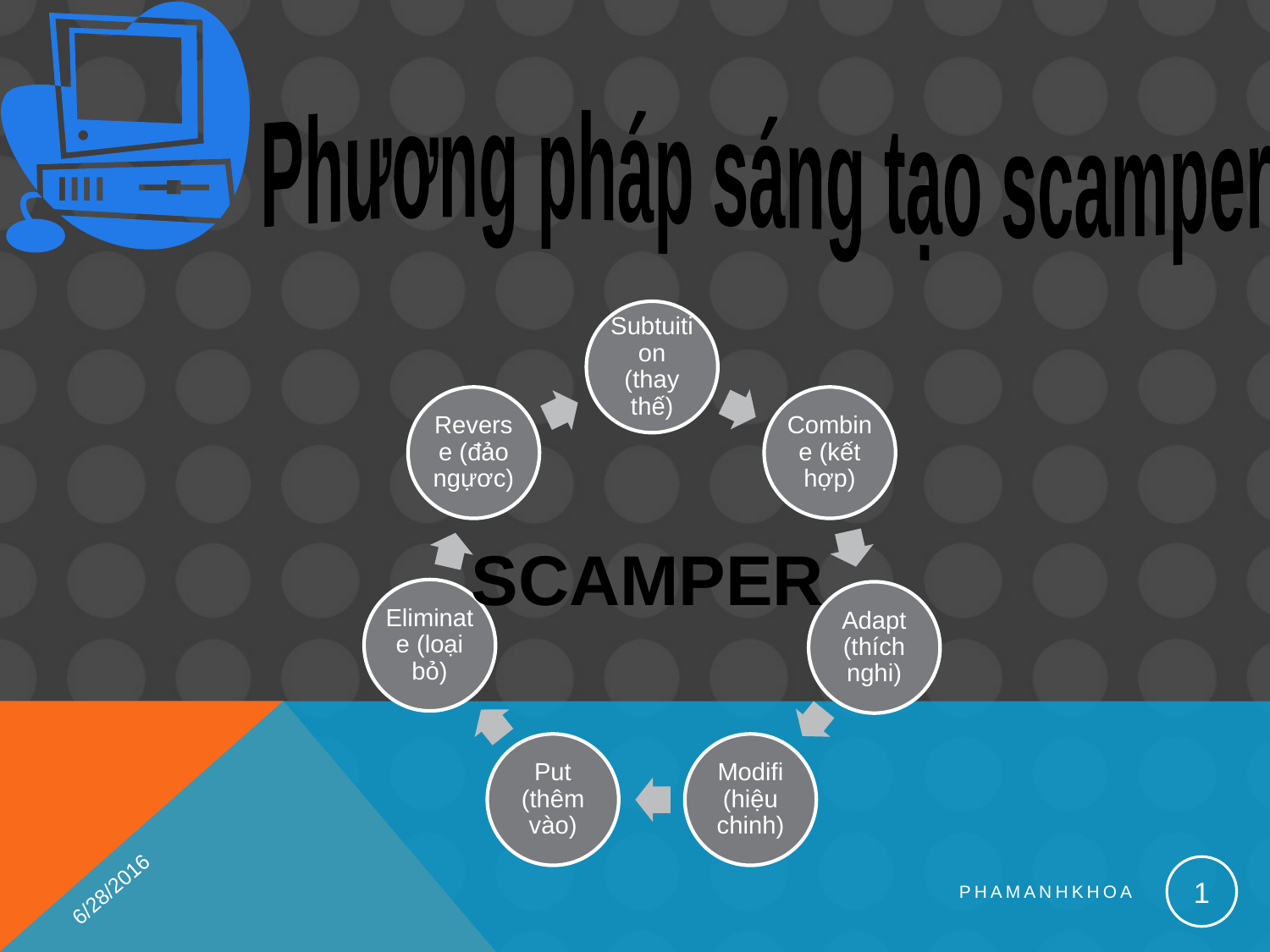

Phương pháp sáng tạo scamper
Subtuition (thay thế)

Combine (kết hợp)

Adapt (thích nghi)

Modifi (hiệu chinh)

Put (thêm vào)

Eliminate (loại bỏ)

Reverse (đảo ngựơc)

SCAMPER
6/28/2016
1
phamanhkhoa